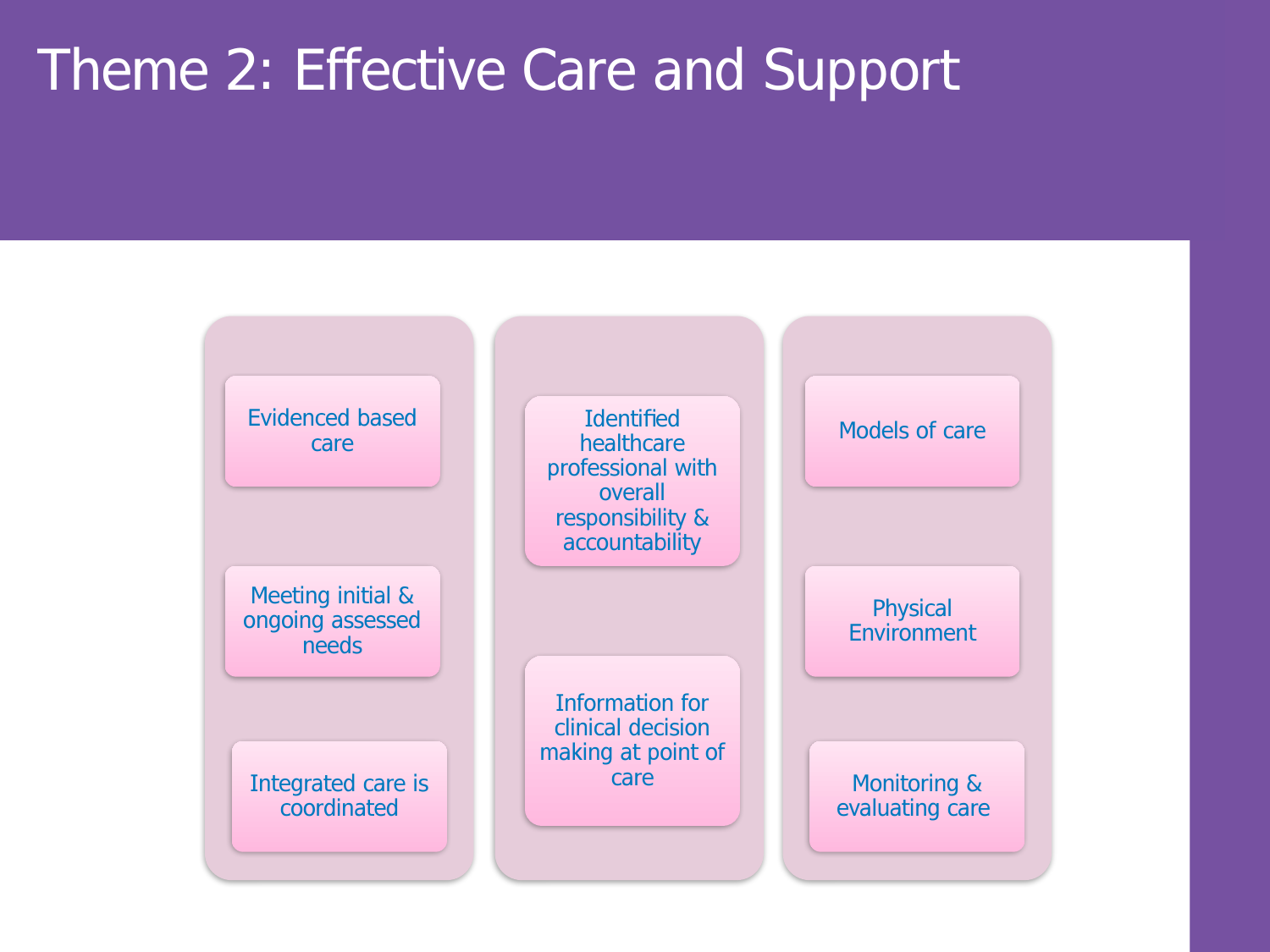

Theme 2: Effective Care and Support

Evidenced based care
Meeting initial & ongoing assessed needs
Integrated care is coordinated

Identified healthcare professional with overall responsibility & accountability
Information for clinical decision making at point of care

Models of care
Physical Environment
Monitoring & evaluating care